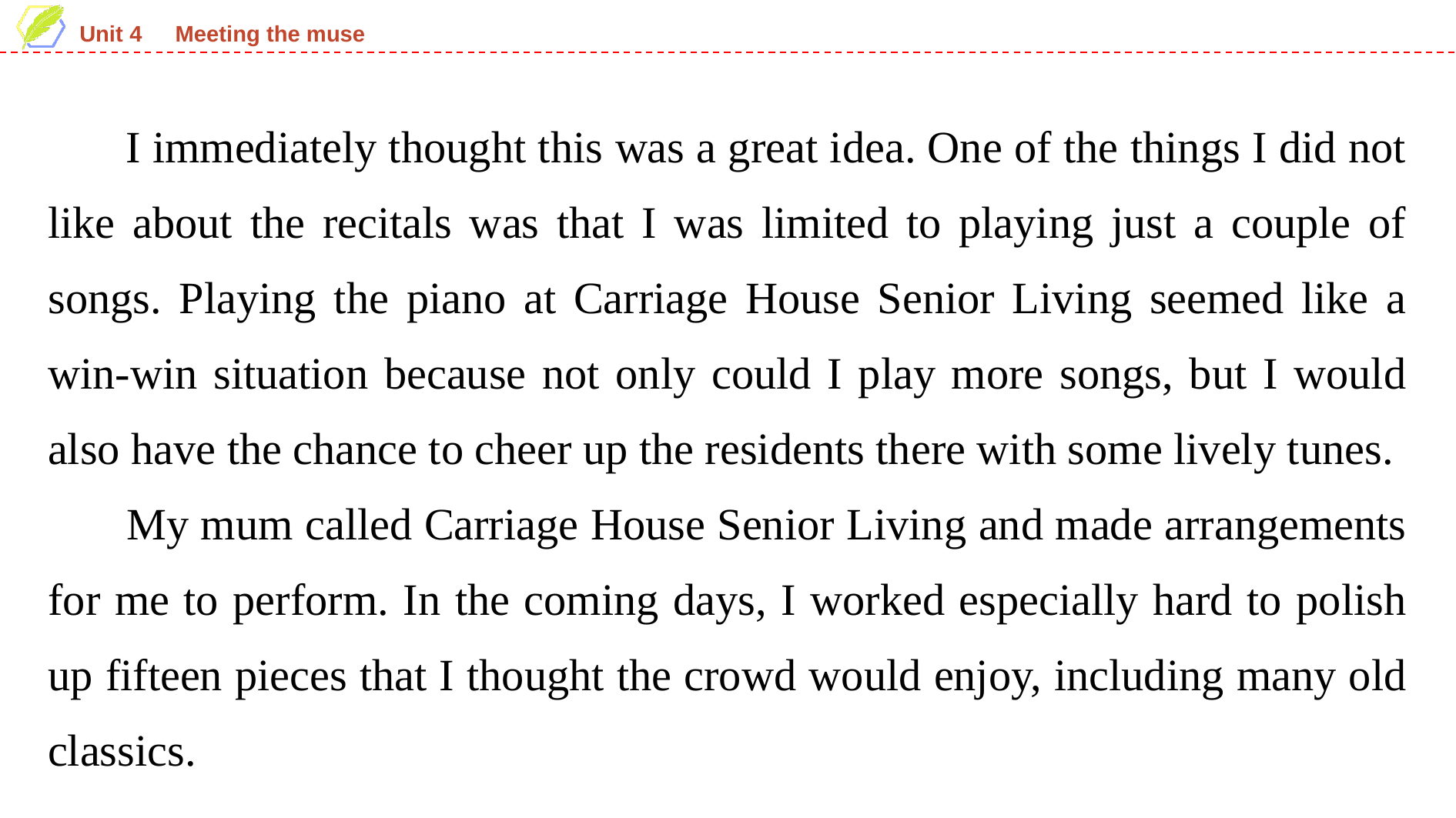

I immediately thought this was a great idea. One of the things I did not like about the recitals was that I was limited to playing just a couple of songs. Playing the piano at Carriage House Senior Living seemed like a win-win situation because not only could I play more songs, but I would also have the chance to cheer up the residents there with some lively tunes.
　  My mum called Carriage House Senior Living and made arrangements for me to perform. In the coming days, I worked especially hard to polish up fifteen pieces that I thought the crowd would enjoy, including many old classics.